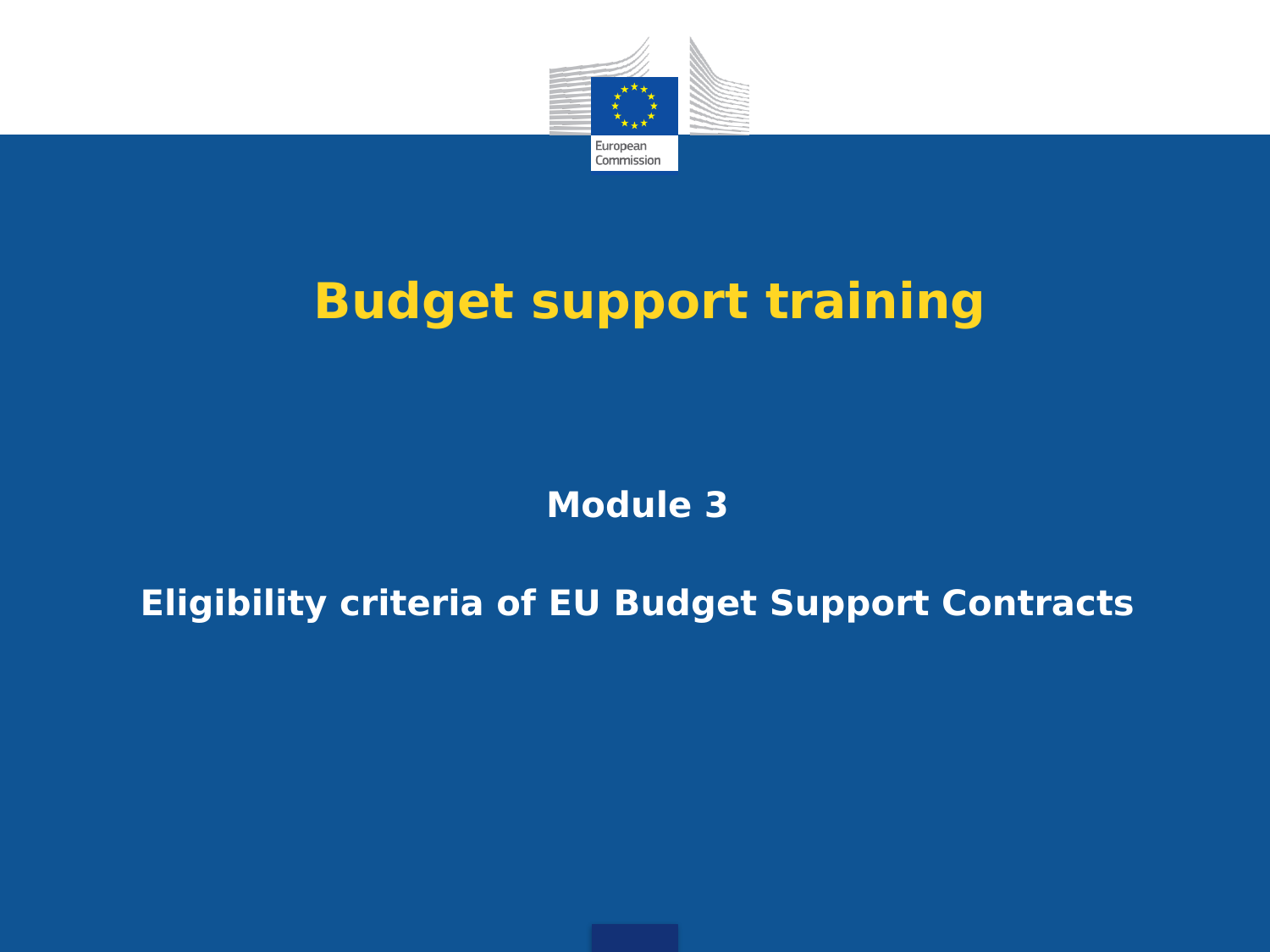

# Budget support training

Module 3

Eligibility criteria of EU Budget Support Contracts